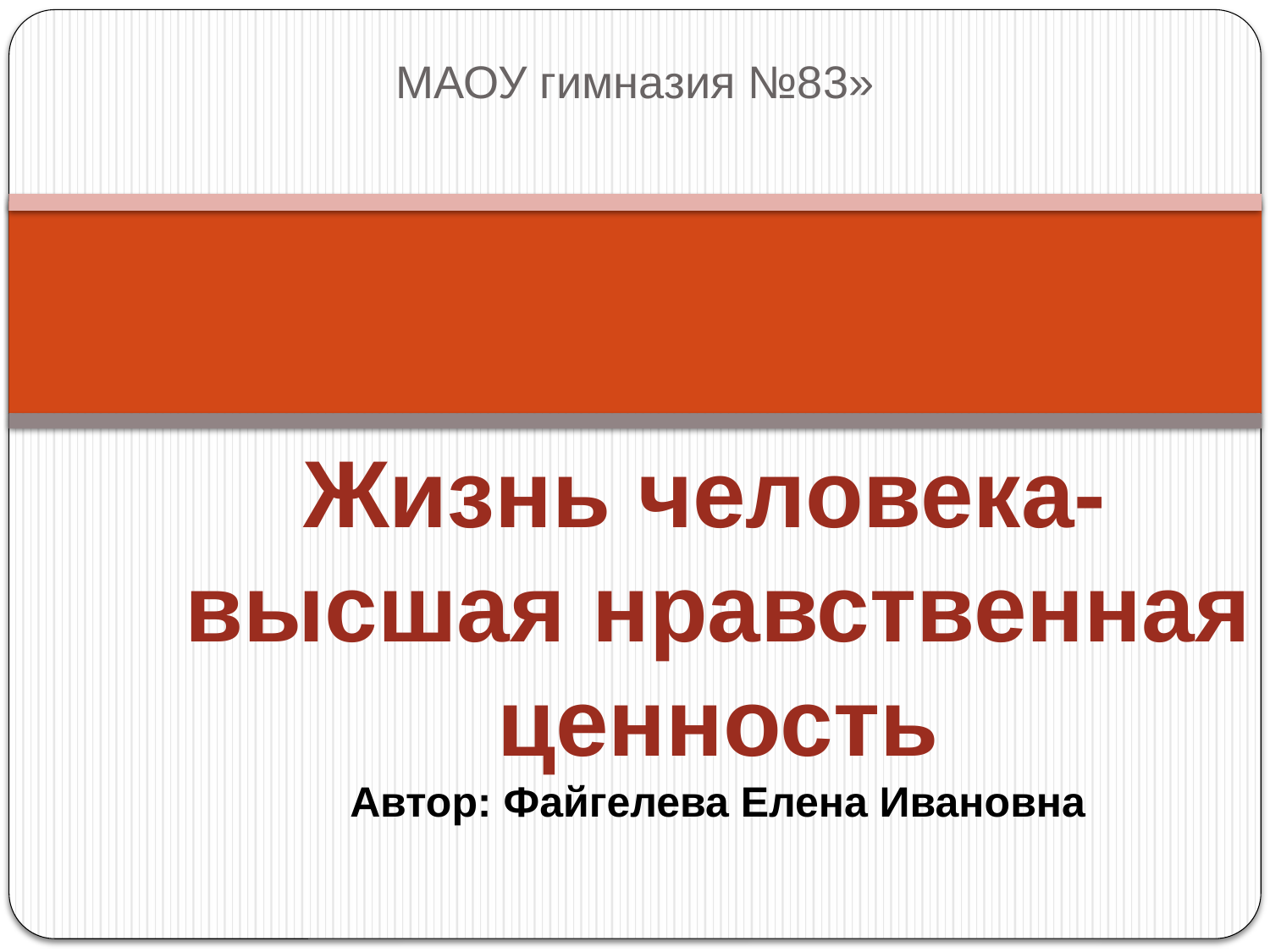

МАОУ гимназия №83»
#
Жизнь человека-
высшая нравственная ценность
Автор: Файгелева Елена Ивановна